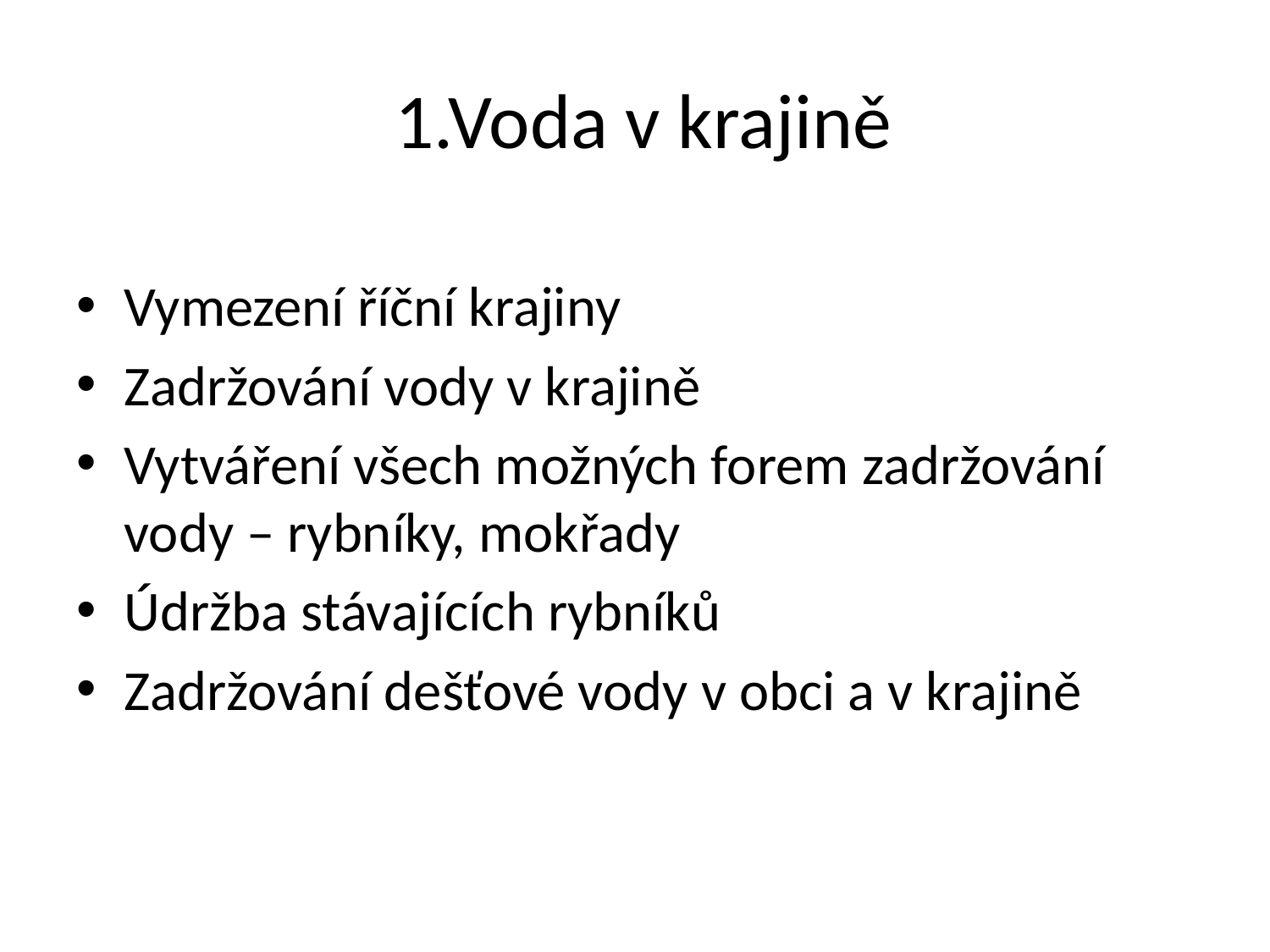

# 1.Voda v krajině
Vymezení říční krajiny
Zadržování vody v krajině
Vytváření všech možných forem zadržování vody – rybníky, mokřady
Údržba stávajících rybníků
Zadržování dešťové vody v obci a v krajině